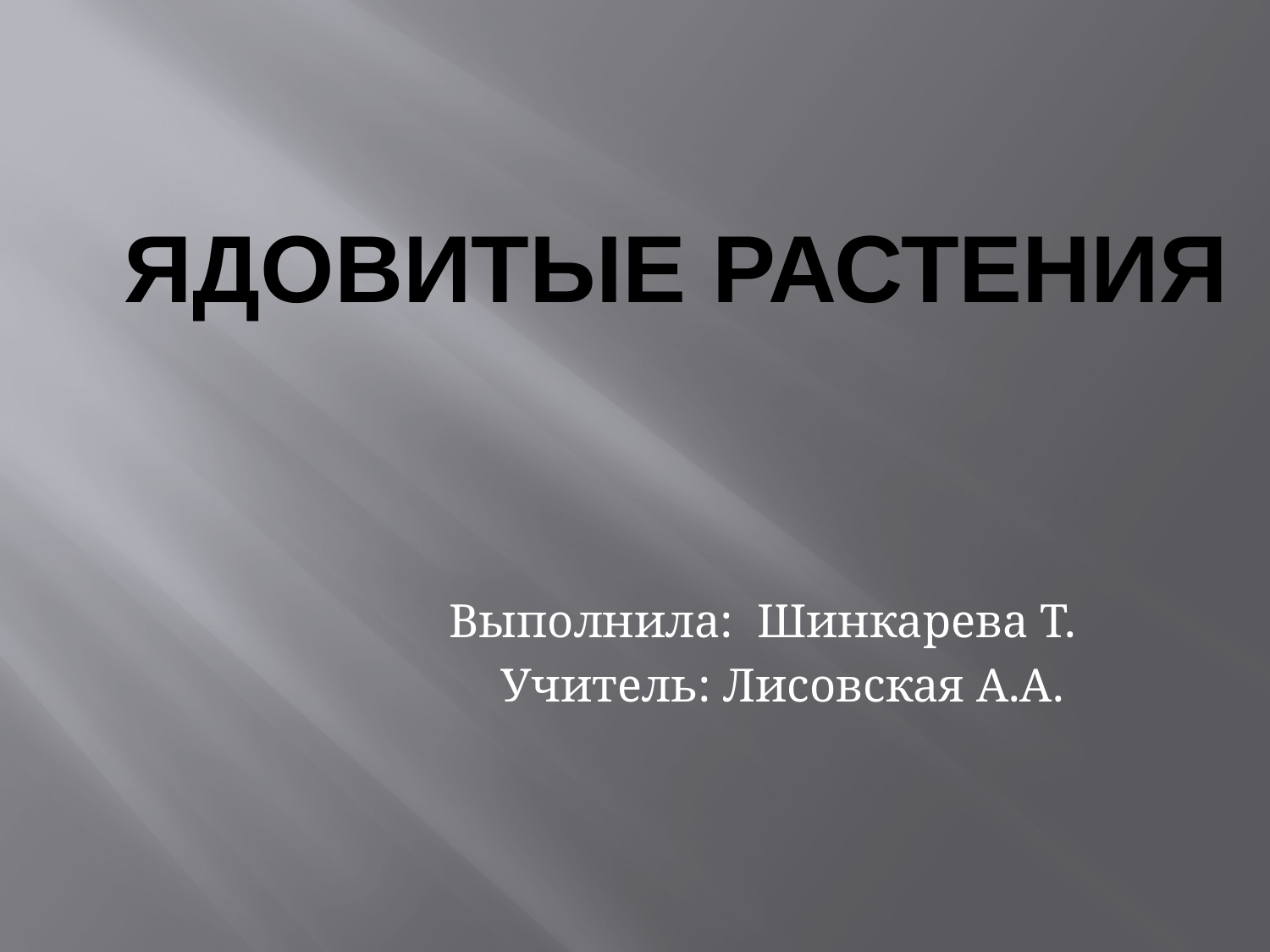

# Ядовитые растения
Выполнила:  Шинкарева Т.
Учитель: Лисовская А.А.